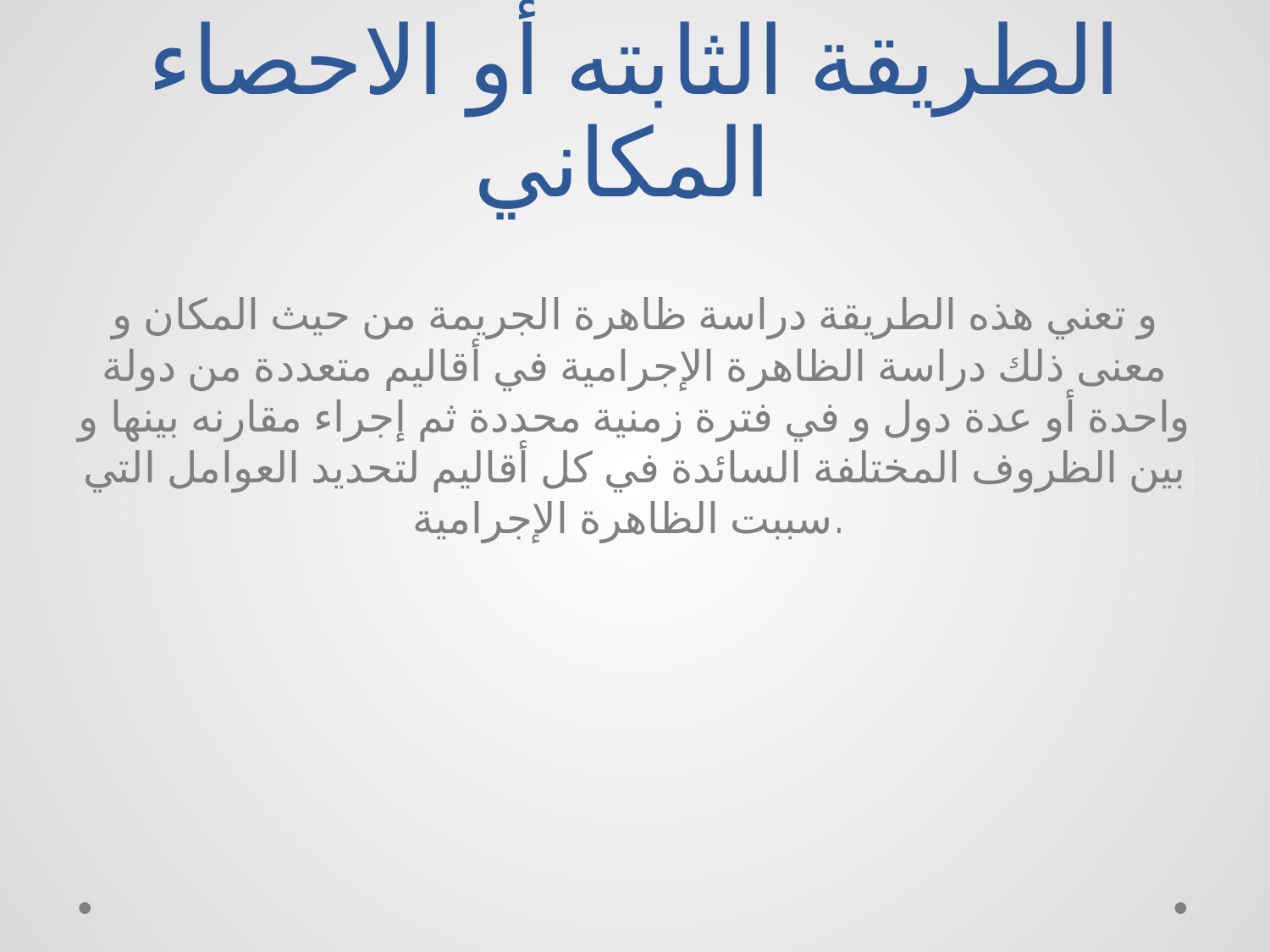

# الطريقة الثابته أو الاحصاء المكاني

و تعني هذه الطريقة دراسة ظاهرة الجريمة من حيث المكان و معنى ذلك دراسة الظاهرة الإجرامية في أقاليم متعددة من دولة واحدة أو عدة دول و في فترة زمنية محددة ثم إجراء مقارنه بينها و بين الظروف المختلفة السائدة في كل أقاليم لتحديد العوامل التي سببت الظاهرة الإجرامية.